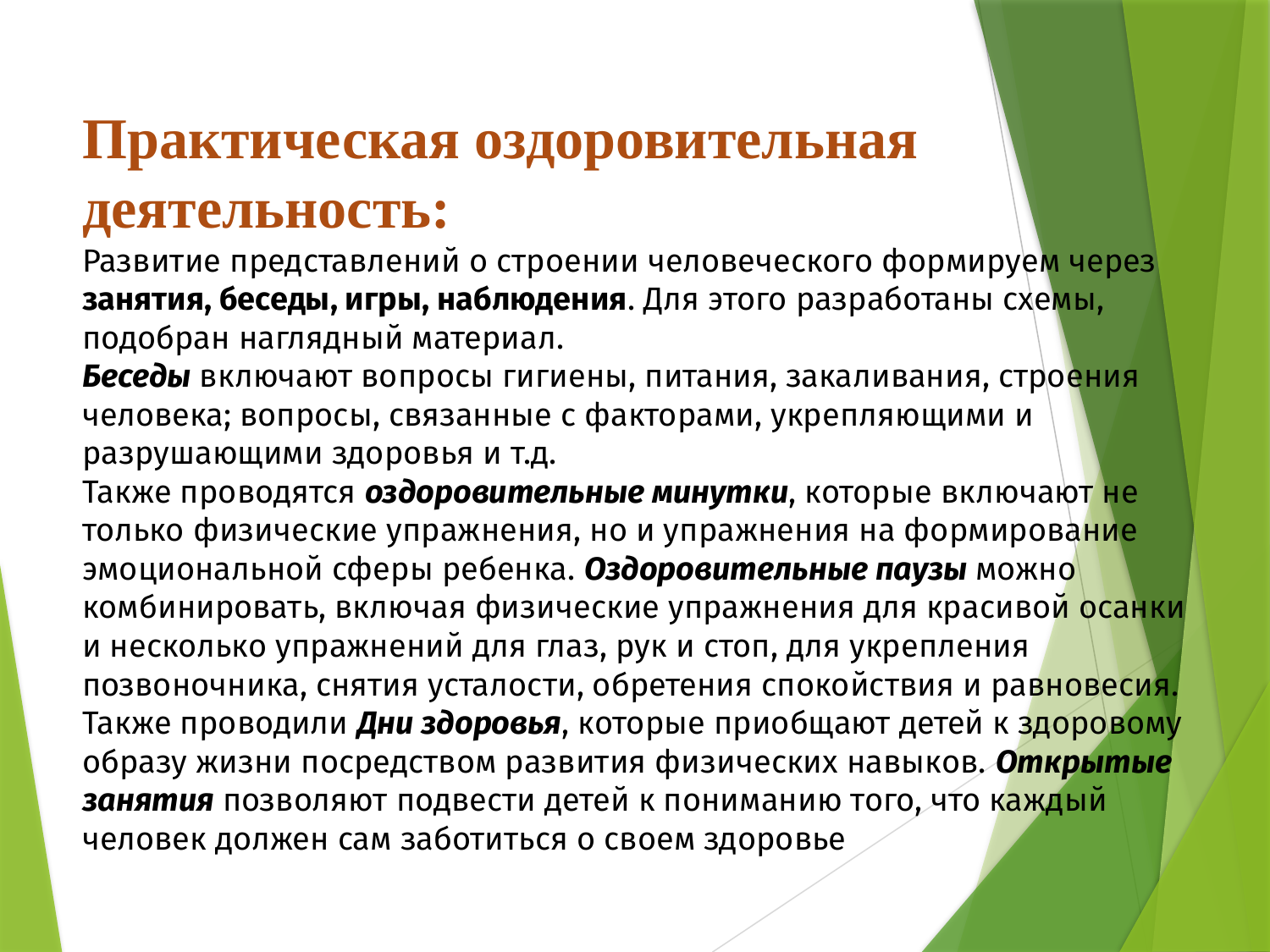

# Практическая оздоровительная деятельность: Развитие представлений о строении человеческого формируем через занятия, беседы, игры, наблюдения. Для этого разработаны схемы, подобран наглядный материал. Беседы включают вопросы гигиены, питания, закаливания, строения человека; вопросы, связанные с факторами, укрепляющими и разрушающими здоровья и т.д. Также проводятся оздоровительные минутки, которые включают не только физические упражнения, но и упражнения на формирование эмоциональной сферы ребенка. Оздоровительные паузы можно комбинировать, включая физические упражнения для красивой осанки и несколько упражнений для глаз, рук и стоп, для укрепления позвоночника, снятия усталости, обретения спокойствия и равновесия. Также проводили Дни здоровья, которые приобщают детей к здоровому образу жизни посредством развития физических навыков. Открытые занятия позволяют подвести детей к пониманию того, что каждый человек должен сам заботиться о своем здоровье